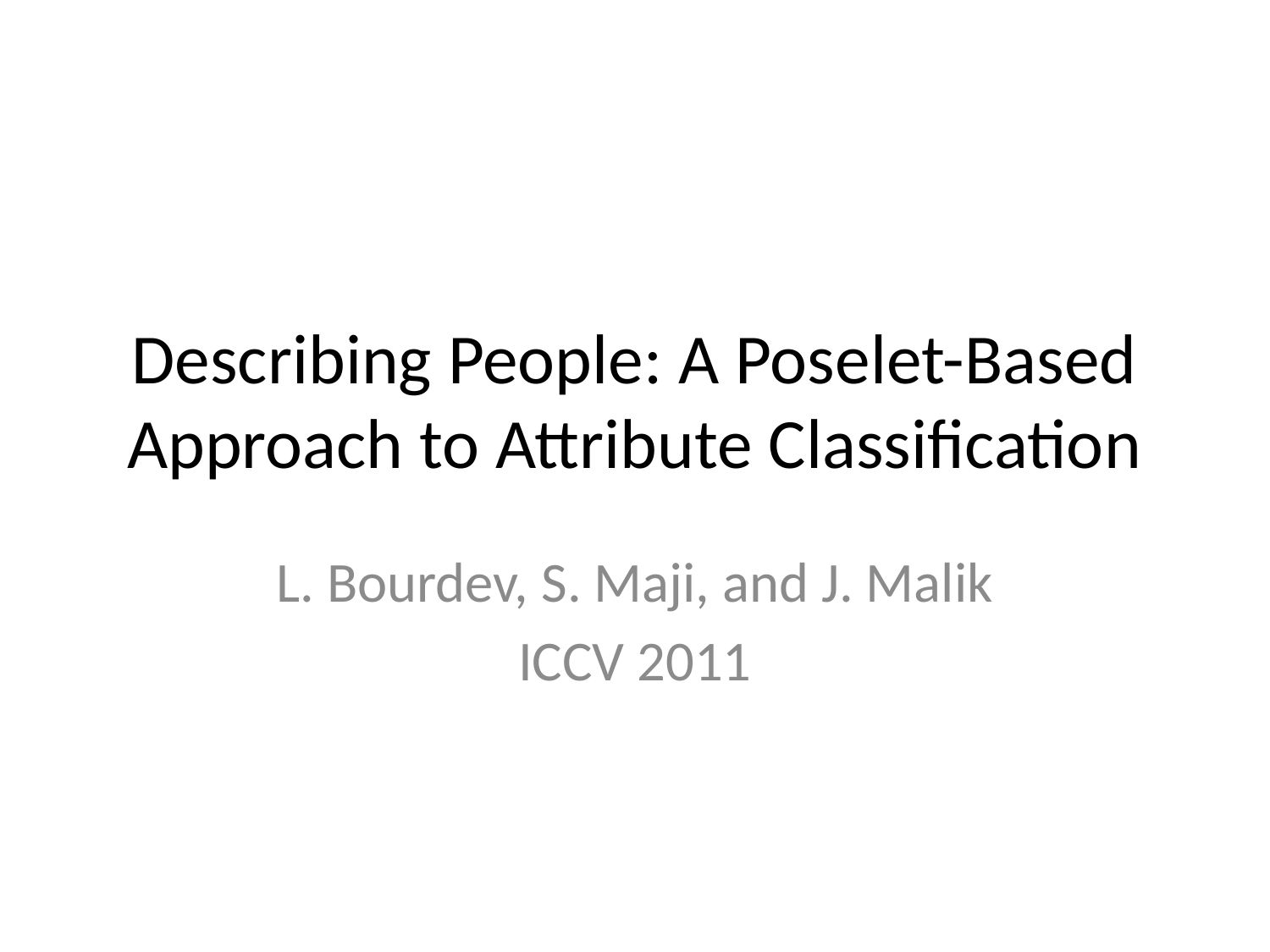

# Describing People: A Poselet-Based Approach to Attribute Classification
L. Bourdev, S. Maji, and J. Malik
ICCV 2011